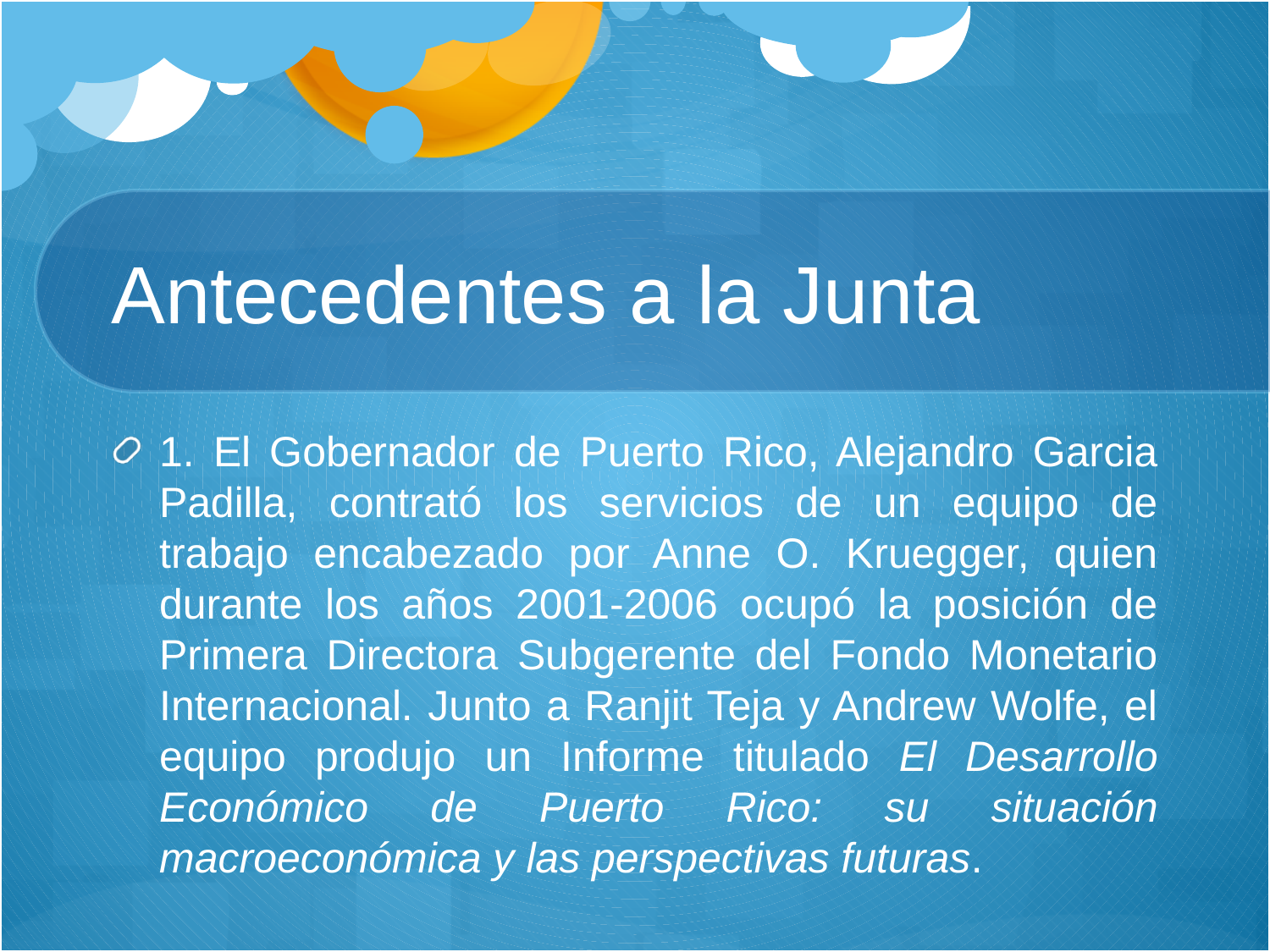

# Antecedentes a la Junta
1. El Gobernador de Puerto Rico, Alejandro Garcia Padilla, contrató los servicios de un equipo de trabajo encabezado por Anne O. Kruegger, quien durante los años 2001-2006 ocupó la posición de Primera Directora Subgerente del Fondo Monetario Internacional. Junto a Ranjit Teja y Andrew Wolfe, el equipo produjo un Informe titulado El Desarrollo Económico de Puerto Rico: su situación macroeconómica y las perspectivas futuras.